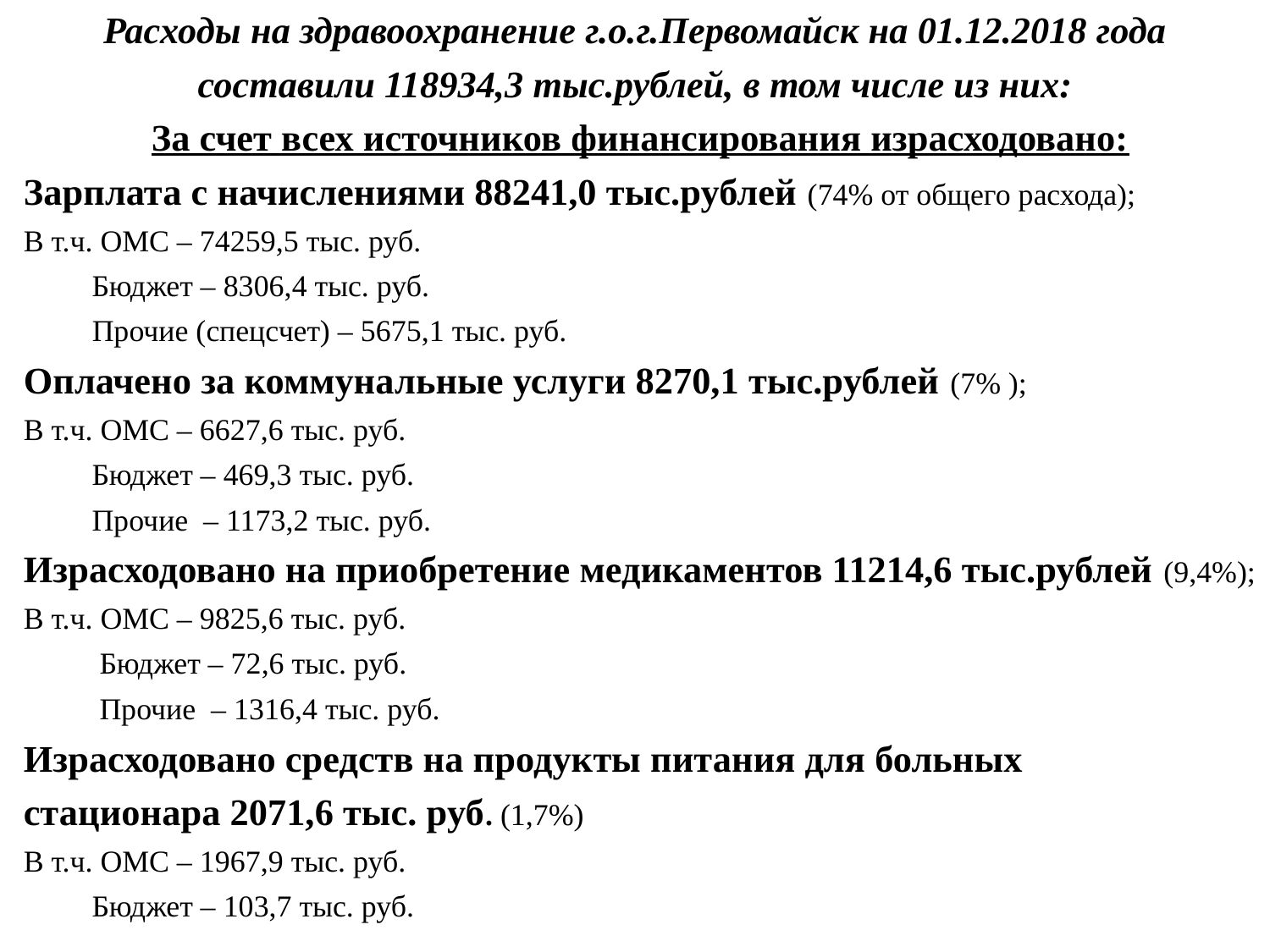

Расходы на здравоохранение г.о.г.Первомайск на 01.12.2018 года
составили 118934,3 тыс.рублей, в том числе из них:
За счет всех источников финансирования израсходовано:
Зарплата с начислениями 88241,0 тыс.рублей (74% от общего расхода);
В т.ч. ОМС – 74259,5 тыс. руб.
	    Бюджет – 8306,4 тыс. руб.
         Прочие (спецсчет) – 5675,1 тыс. руб.
Оплачено за коммунальные услуги 8270,1 тыс.рублей (7% );
В т.ч. ОМС – 6627,6 тыс. руб.
	    Бюджет – 469,3 тыс. руб.
	    Прочие  – 1173,2 тыс. руб.
Израсходовано на приобретение медикаментов 11214,6 тыс.рублей (9,4%);
В т.ч. ОМС – 9825,6 тыс. руб.
	     Бюджет – 72,6 тыс. руб.
	     Прочие  – 1316,4 тыс. руб.
Израсходовано средств на продукты питания для больных
стационара 2071,6 тыс. руб. (1,7%)
В т.ч. ОМС – 1967,9 тыс. руб.
	    Бюджет – 103,7 тыс. руб.